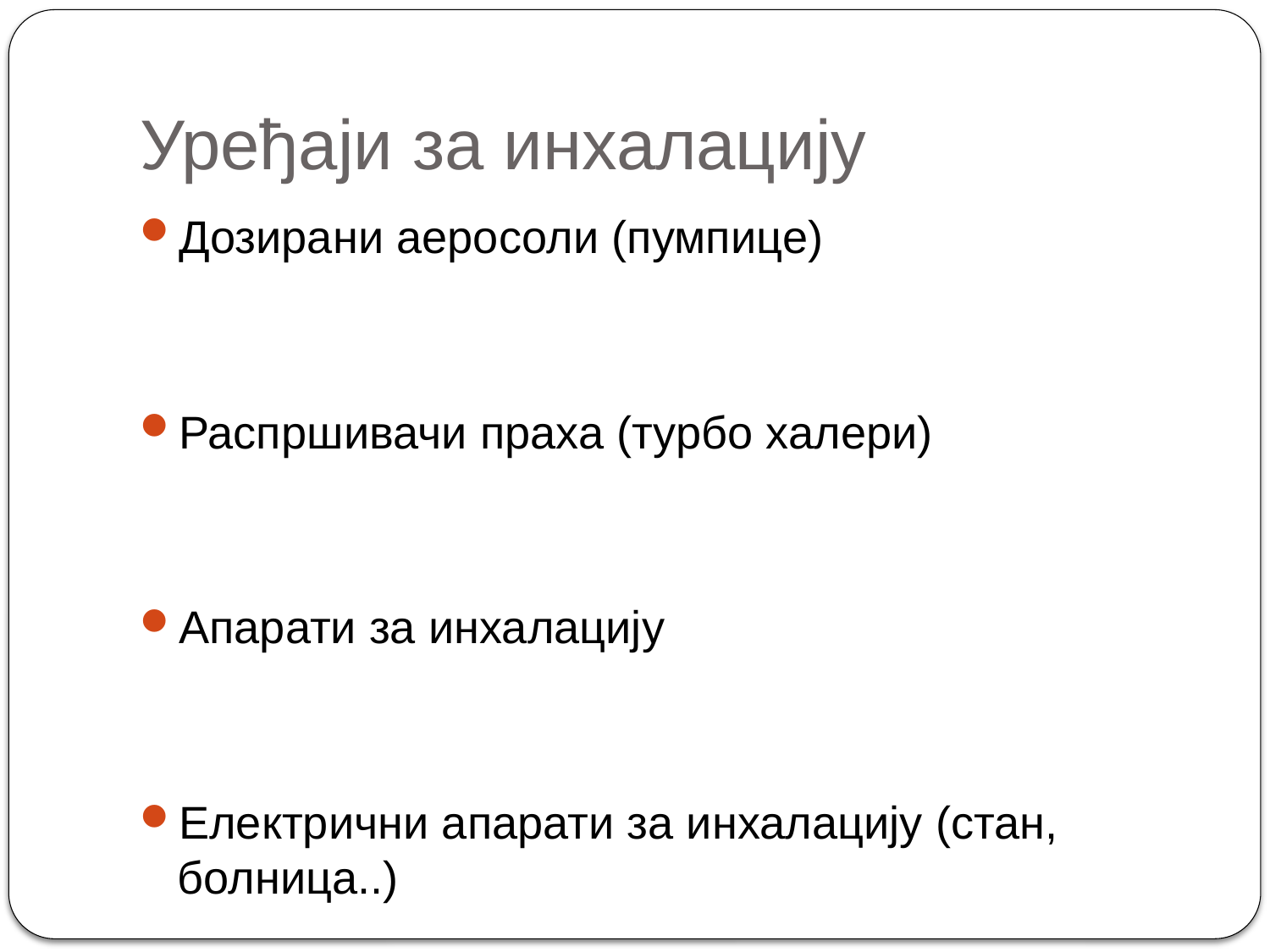

# Уређаји за инхалацију
Дозирани аеросоли (пумпице)

Распршивачи праха (турбо халери)

Апарати за инхалацију

Електрични апарати за инхалацију (стан, болница..)